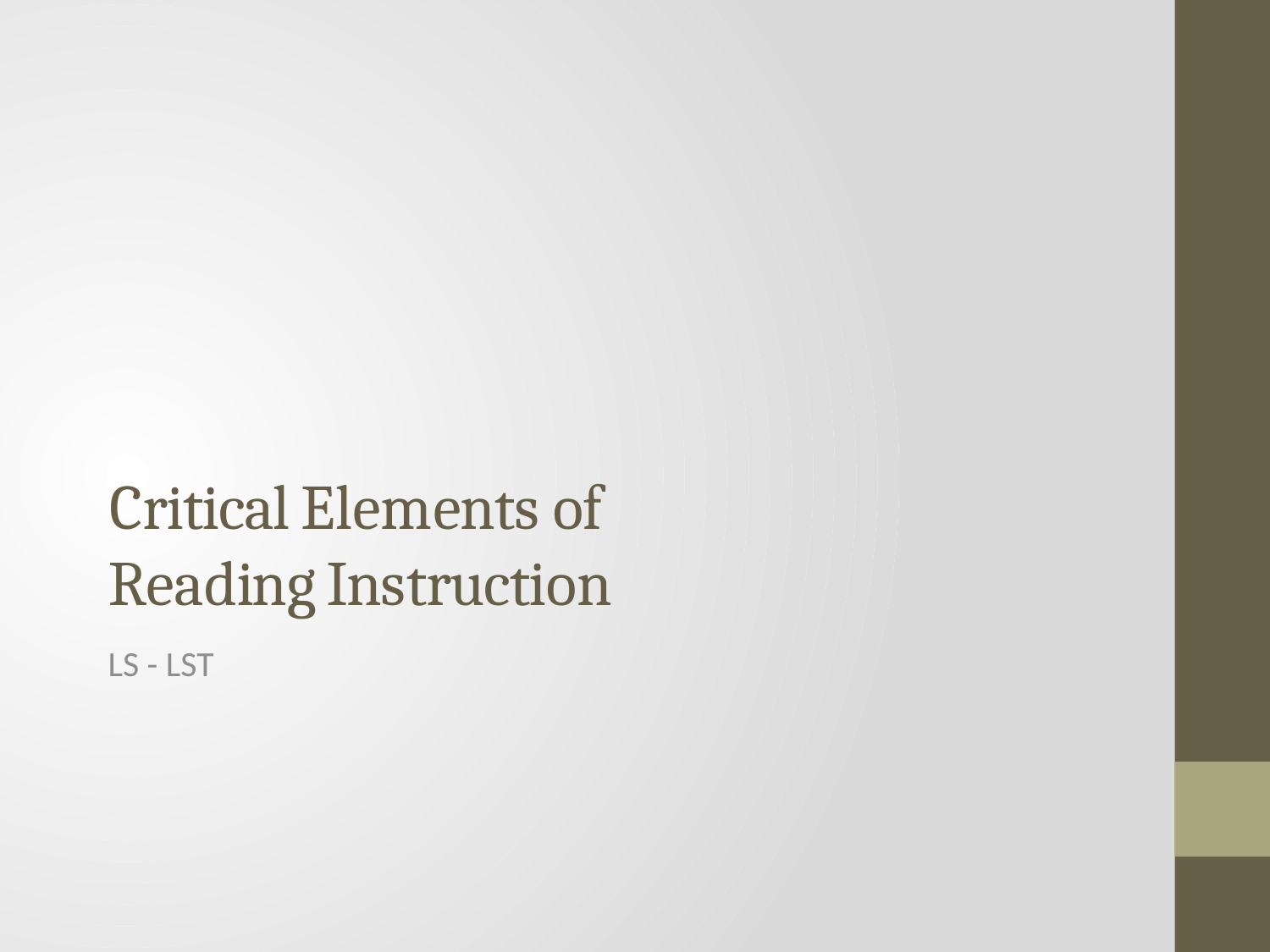

# Critical Elements of Reading Instruction
LS - LST